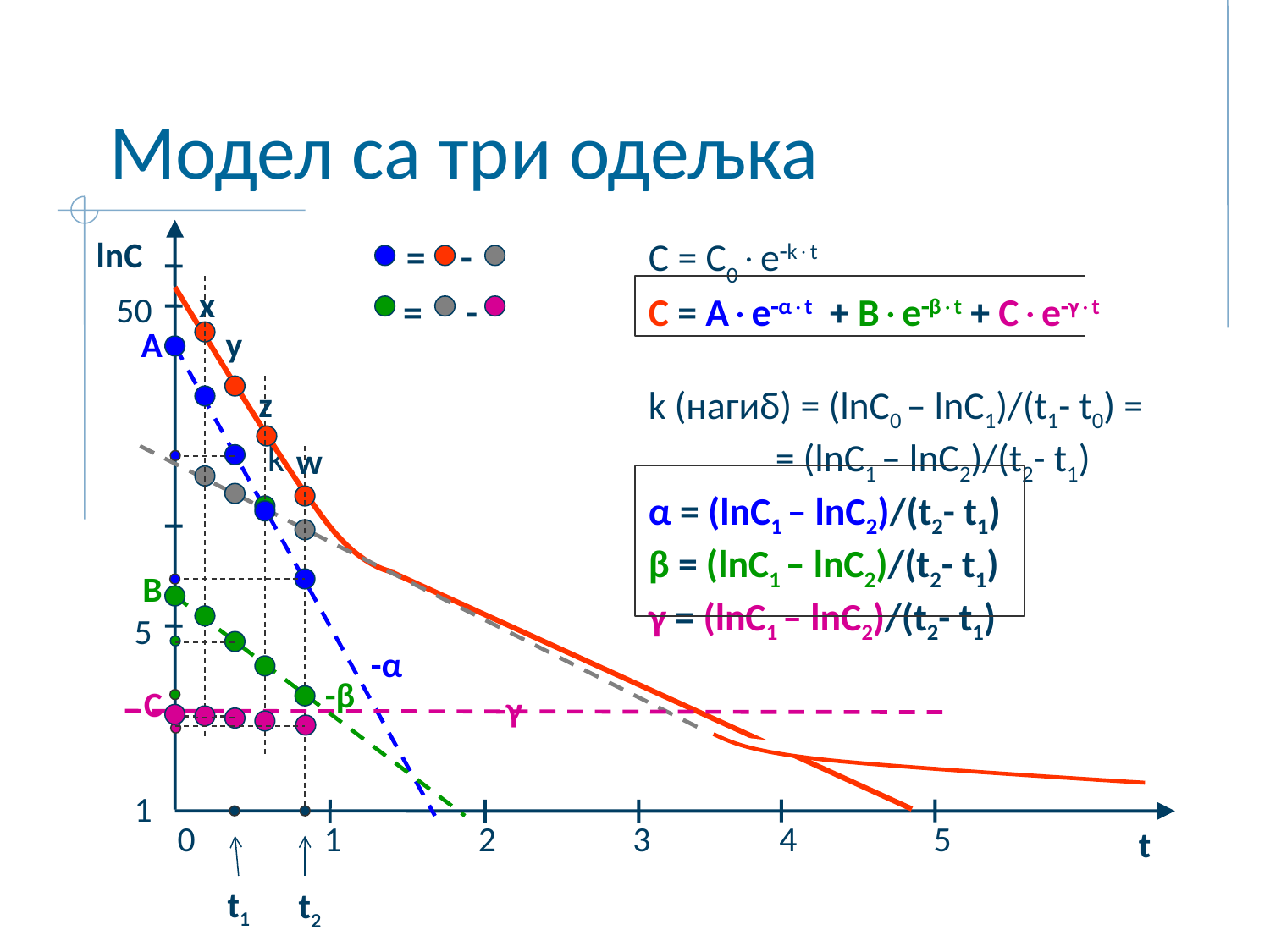

# Модел са три одељка

lnC
                =    -		C = C0⋅e−k⋅t
	 =     - 		C = А⋅e−α⋅t  + В⋅e−β⋅t + C⋅e−γ⋅t

			k (нагиб) = (lnC0 – lnC1)/(t1- t0) =
k 				= (lnC1 – lnC2)/(t2- t1)
			α = (lnC1 – lnC2)/(t2- t1)
			β = (lnC1 – lnC2)/(t2- t1)
		γ = (lnC1 – lnC2)/(t2- t1)

x

50

А
y

z

w

B

5

-α

-β
C
-γ

1

0                1                 2                 3                4                 5

t
t1
t2